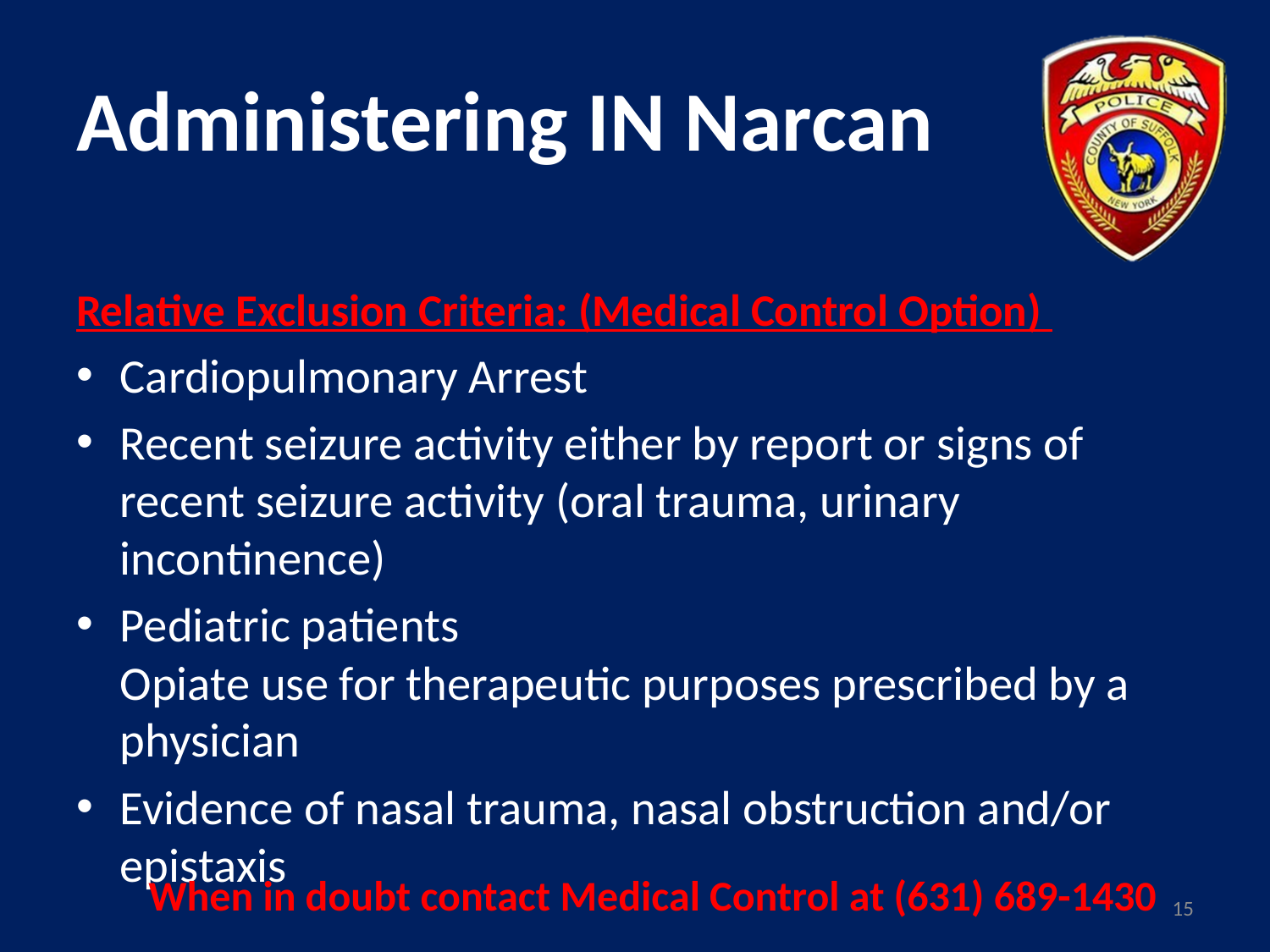

# Administering IN Narcan
Relative Exclusion Criteria: (Medical Control Option)
Cardiopulmonary Arrest
Recent seizure activity either by report or signs of recent seizure activity (oral trauma, urinary  incontinence)
Pediatric patients
Opiate use for therapeutic purposes prescribed by a physician
Evidence of nasal trauma, nasal obstruction and/or epistaxis
When in doubt contact Medical Control at (631) 689-1430
15